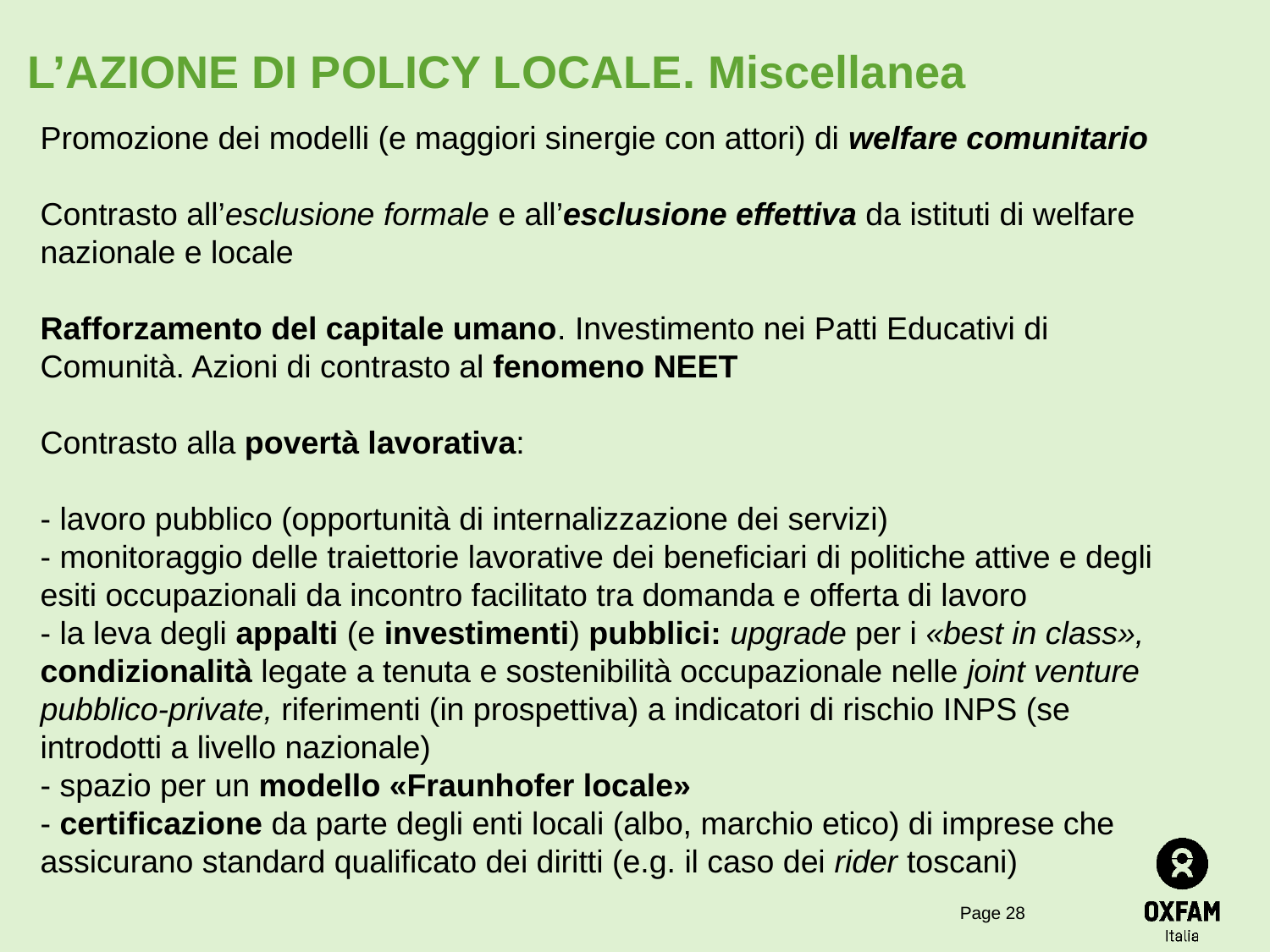

# L’AZIONE DI POLICY LOCALE. Miscellanea
Promozione dei modelli (e maggiori sinergie con attori) di welfare comunitario
Contrasto all’esclusione formale e all’esclusione effettiva da istituti di welfare nazionale e locale
Rafforzamento del capitale umano. Investimento nei Patti Educativi di Comunità. Azioni di contrasto al fenomeno NEET

Contrasto alla povertà lavorativa:
- lavoro pubblico (opportunità di internalizzazione dei servizi)
- monitoraggio delle traiettorie lavorative dei beneficiari di politiche attive e degli esiti occupazionali da incontro facilitato tra domanda e offerta di lavoro
- la leva degli appalti (e investimenti) pubblici: upgrade per i «best in class», condizionalità legate a tenuta e sostenibilità occupazionale nelle joint venture pubblico-private, riferimenti (in prospettiva) a indicatori di rischio INPS (se introdotti a livello nazionale)
- spazio per un modello «Fraunhofer locale»
- certificazione da parte degli enti locali (albo, marchio etico) di imprese che assicurano standard qualificato dei diritti (e.g. il caso dei rider toscani)